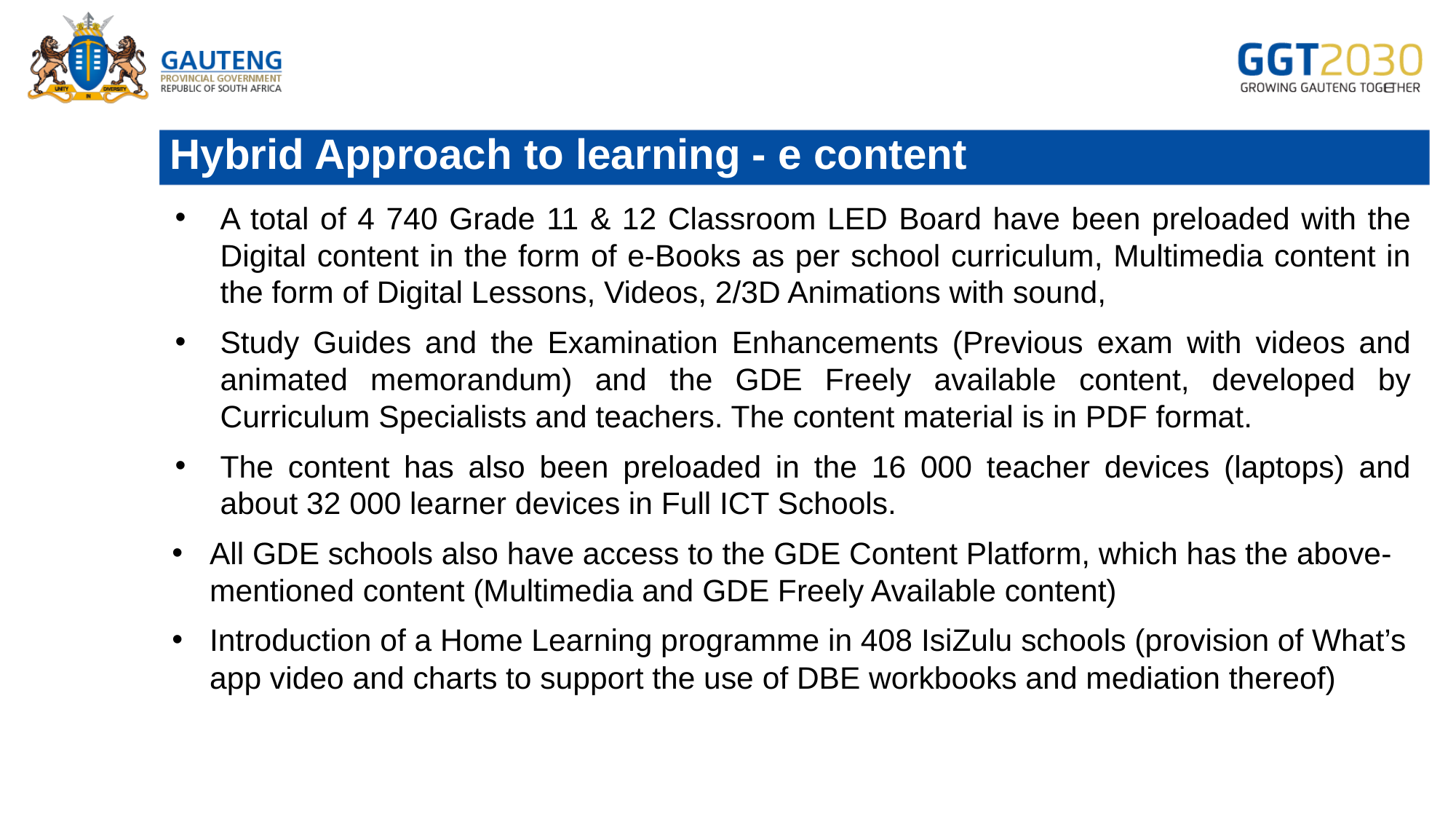

# Hybrid Approach to learning - e content
A total of 4 740 Grade 11 & 12 Classroom LED Board have been preloaded with the Digital content in the form of e-Books as per school curriculum, Multimedia content in the form of Digital Lessons, Videos, 2/3D Animations with sound,
Study Guides and the Examination Enhancements (Previous exam with videos and animated memorandum) and the GDE Freely available content, developed by Curriculum Specialists and teachers. The content material is in PDF format.
The content has also been preloaded in the 16 000 teacher devices (laptops) and about 32 000 learner devices in Full ICT Schools.
All GDE schools also have access to the GDE Content Platform, which has the above-mentioned content (Multimedia and GDE Freely Available content)
Introduction of a Home Learning programme in 408 IsiZulu schools (provision of What’s app video and charts to support the use of DBE workbooks and mediation thereof)